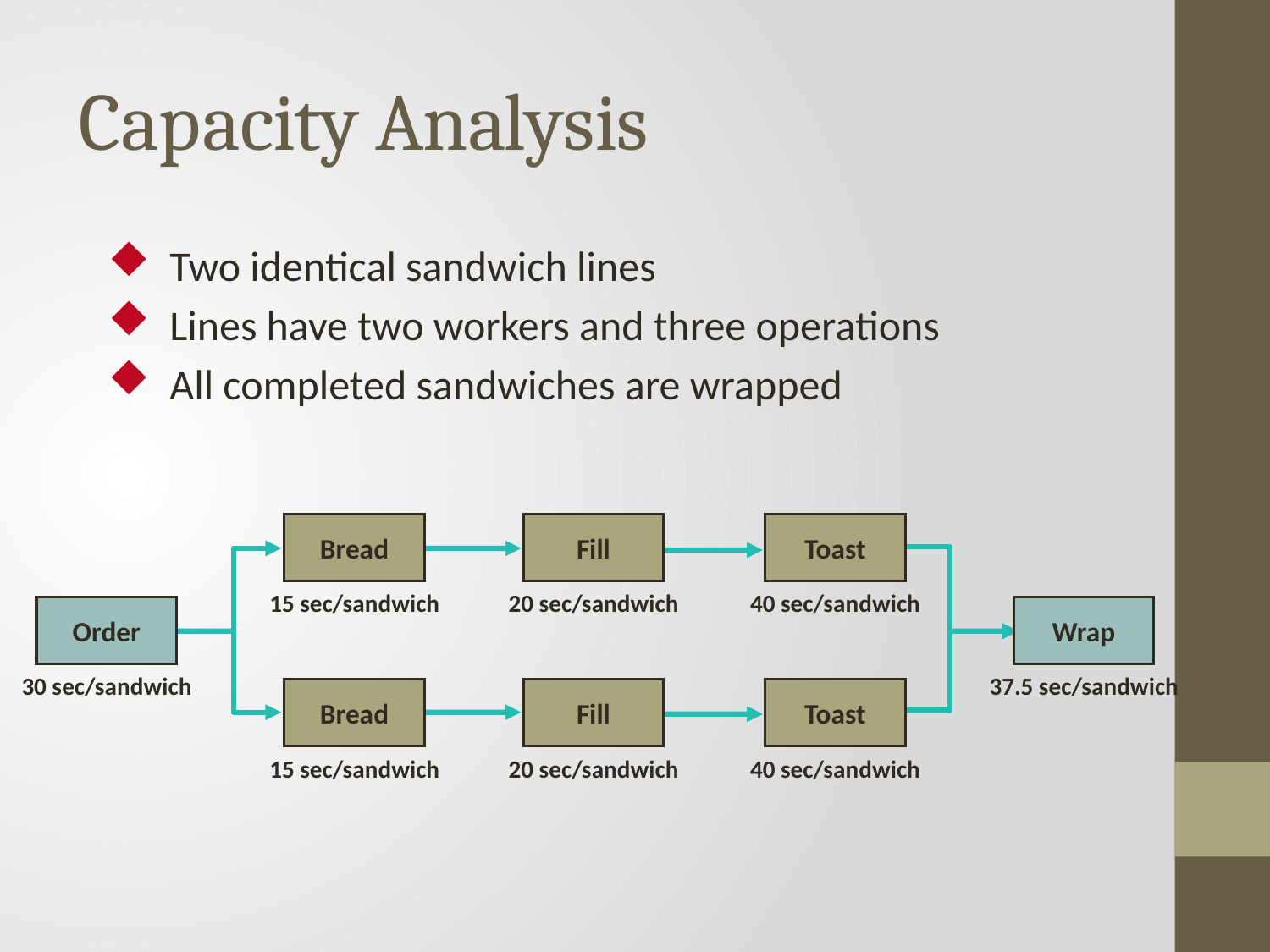

# Capacity Analysis
Two identical sandwich lines
Lines have two workers and three operations
All completed sandwiches are wrapped
Bread
Fill
Toast
15 sec/sandwich
20 sec/sandwich
40 sec/sandwich
Bread
Fill
Toast
15 sec/sandwich
40 sec/sandwich
20 sec/sandwich

Order
30 sec/sandwich
Wrap
37.5 sec/sandwich